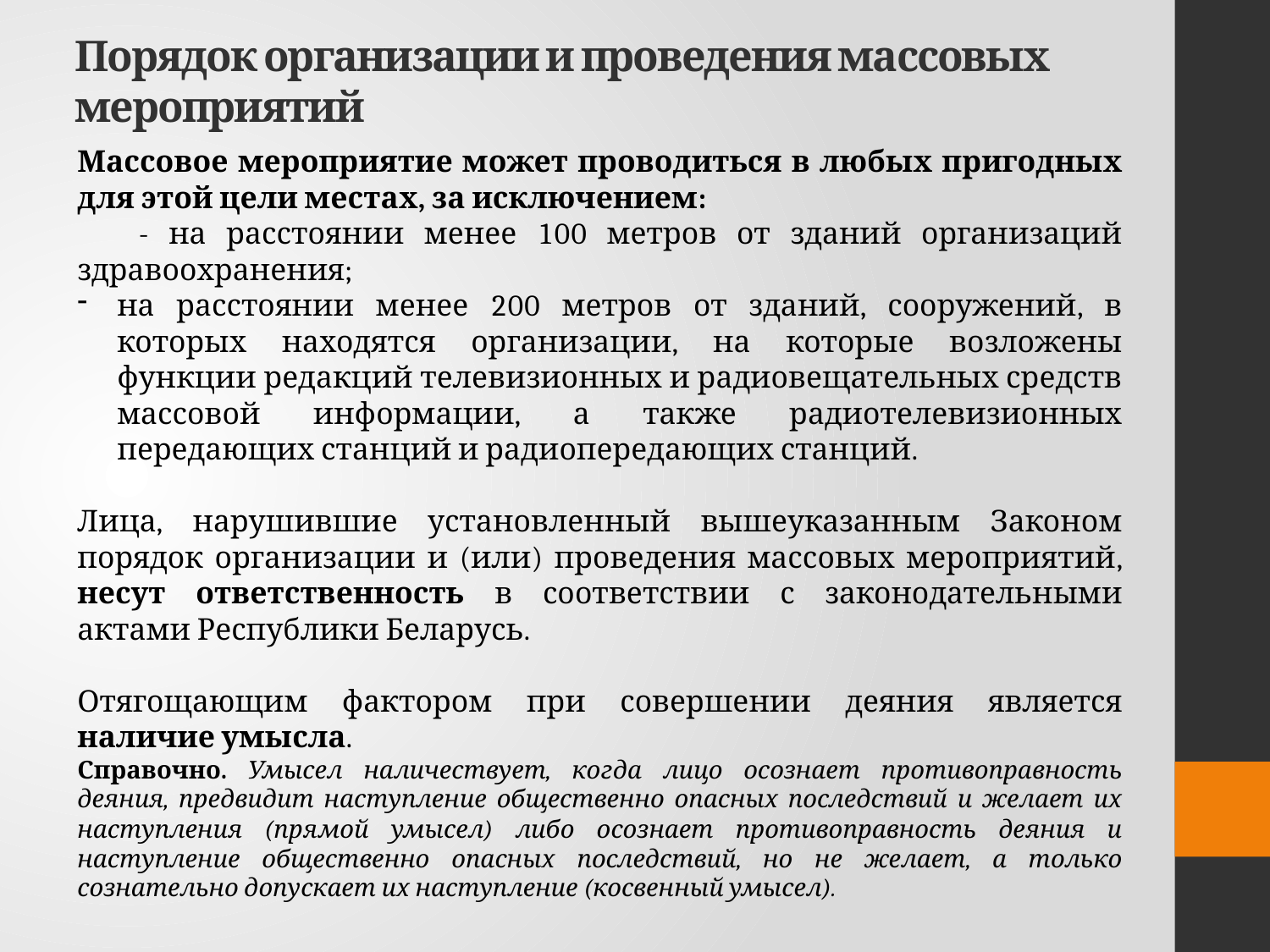

# Порядок организации и проведения массовых мероприятий
Массовое мероприятие может проводиться в любых пригодных для этой цели местах, за исключением:
- на расстоянии менее 100 метров от зданий организаций здравоохранения;
на расстоянии менее 200 метров от зданий, сооружений, в которых находятся организации, на которые возложены функции редакций телевизионных и радиовещательных средств массовой информации, а также радиотелевизионных передающих станций и радиопередающих станций.

Лица, нарушившие установленный вышеуказанным Законом порядок организации и (или) проведения массовых мероприятий, несут ответственность в соответствии с законодательными актами Республики Беларусь.

Отягощающим фактором при совершении деяния является наличие умысла.
Справочно. Умысел наличествует, когда лицо осознает противоправность деяния, предвидит наступление общественно опасных последствий и желает их наступления (прямой умысел) либо осознает противоправность деяния и наступление общественно опасных последствий, но не желает, а только сознательно допускает их наступление (косвенный умысел).